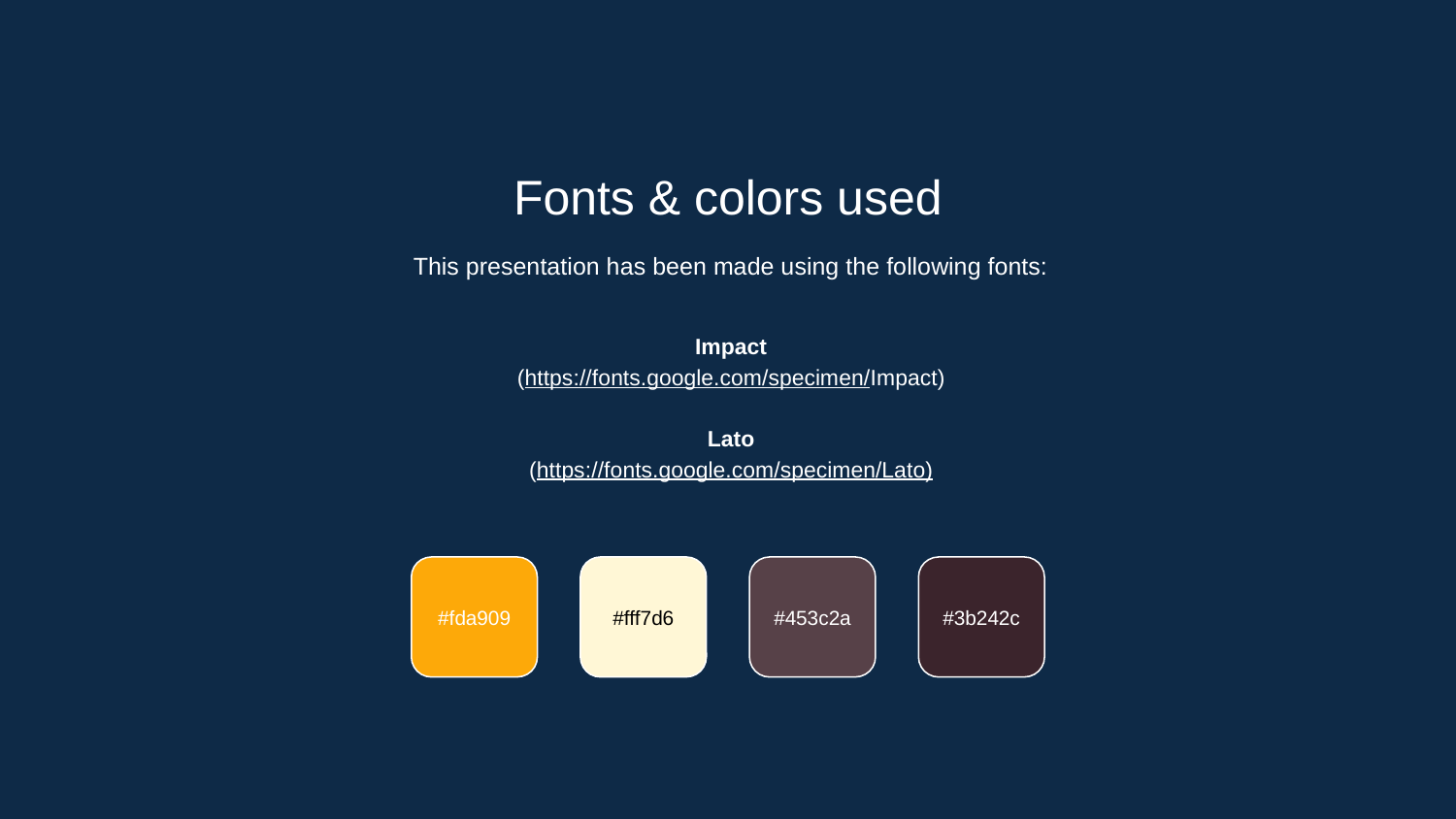

Fonts & colors used
This presentation has been made using the following fonts:

Impact
(https://fonts.google.com/specimen/Impact)

Lato
(https://fonts.google.com/specimen/Lato)

#fda909
#fff7d6
#453c2a
#3b242c